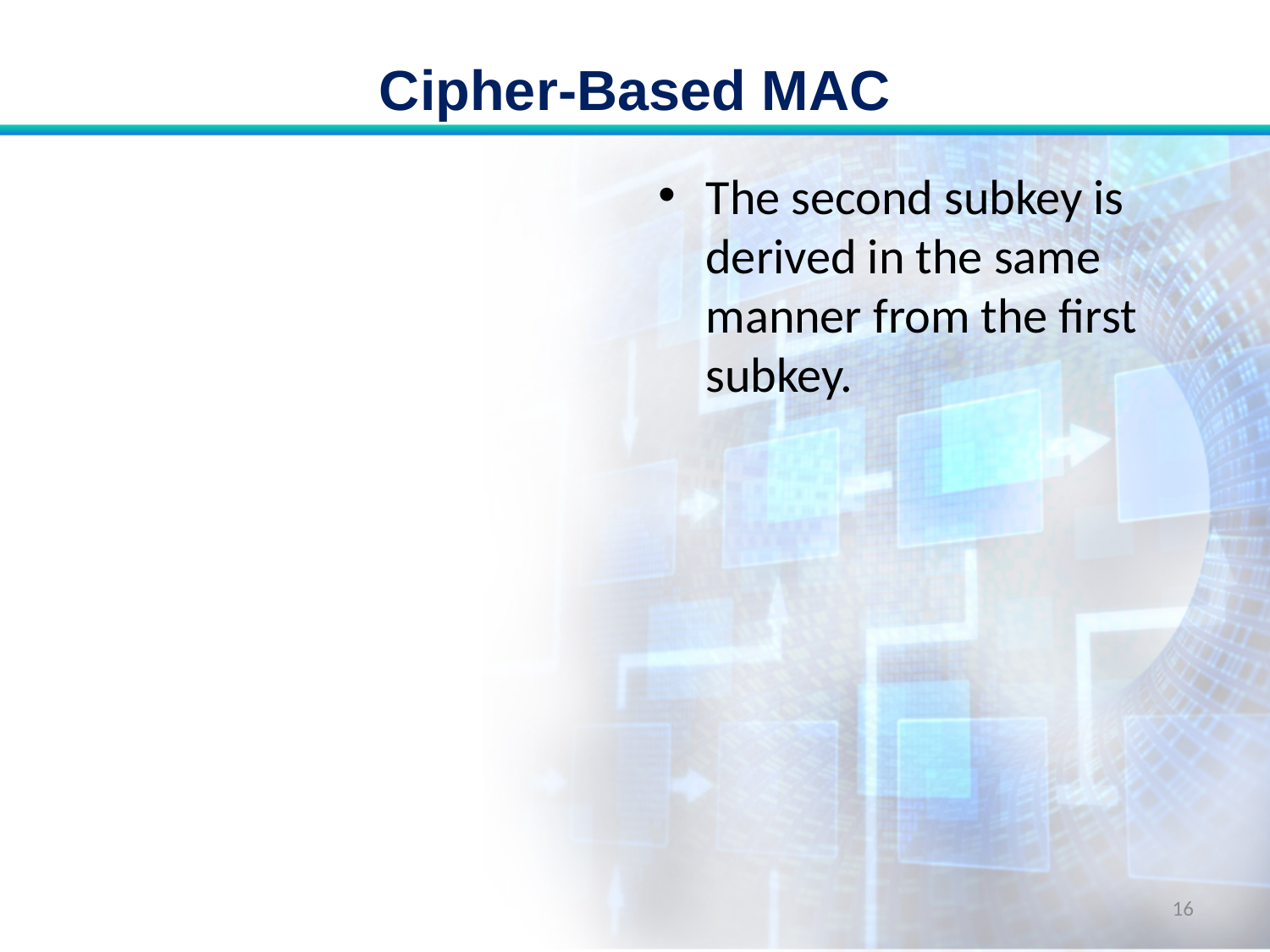

# Cipher-Based MAC
The second subkey is derived in the same manner from the first subkey.
16